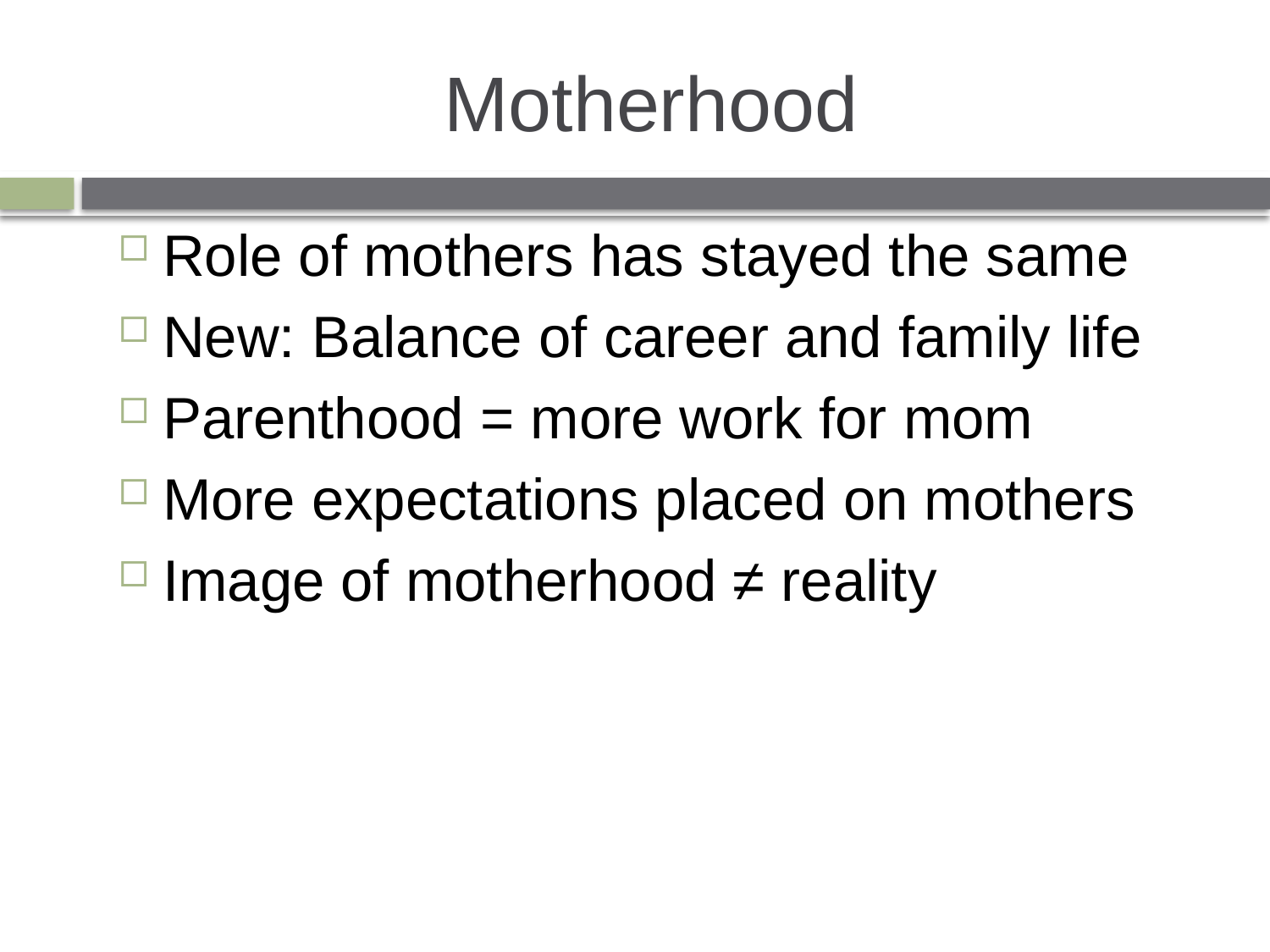

# Motherhood
Role of mothers has stayed the same
New: Balance of career and family life
Parenthood = more work for mom
More expectations placed on mothers
Image of motherhood ≠ reality